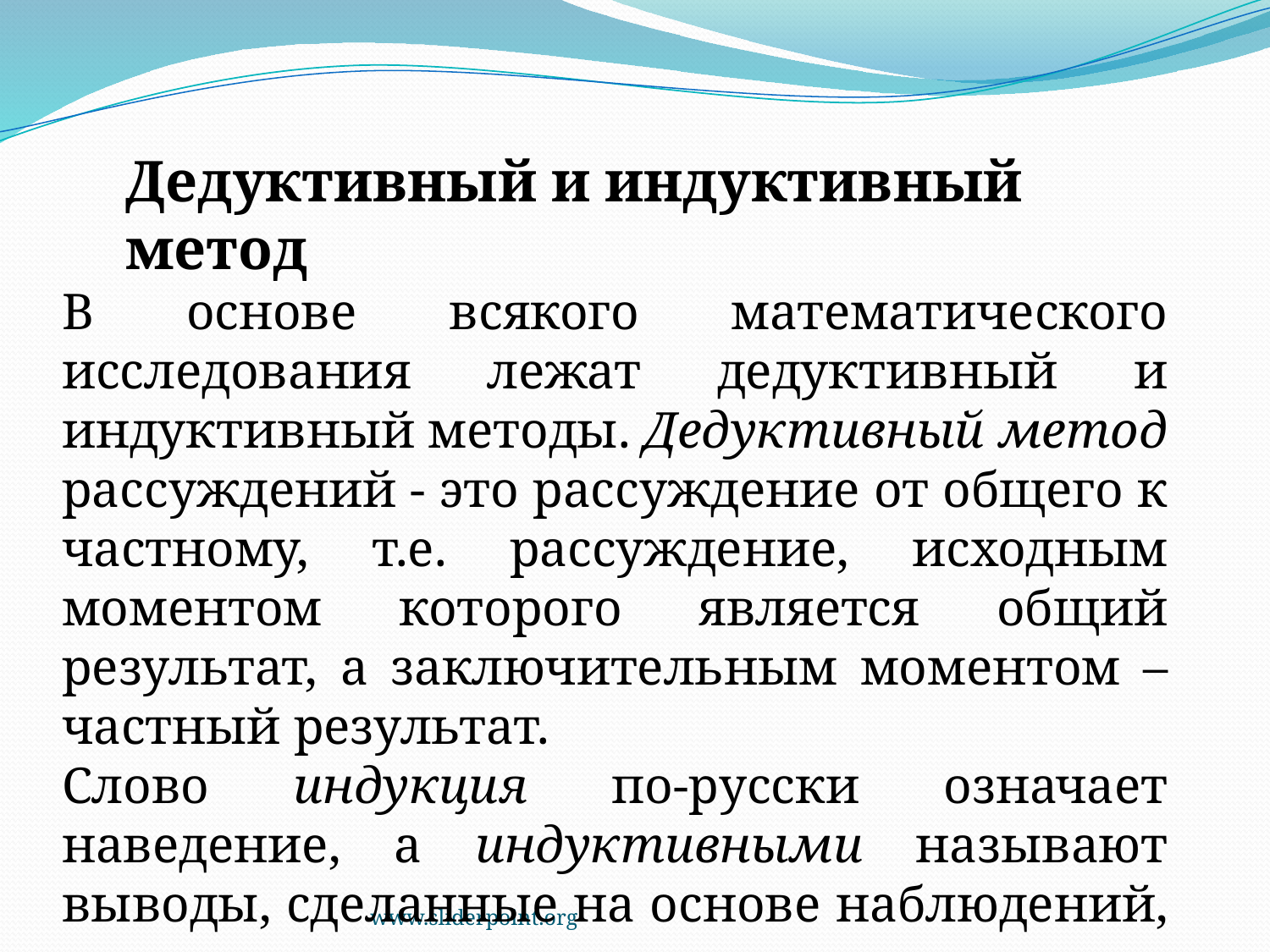

Дедуктивный и индуктивный метод
В основе всякого математического исследования лежат дедуктивный и индуктивный методы. Дедуктивный метод рассуждений - это рассуждение от общего к частному, т.е. рассуждение, исходным моментом которого является общий результат, а заключительным моментом – частный результат.
Слово индукция по-русски означает наведение, а индуктивными называют выводы, сделанные на основе наблюдений, опытов, т.е. полученные путем заключения от частного к общему.
www.sliderpoint.org